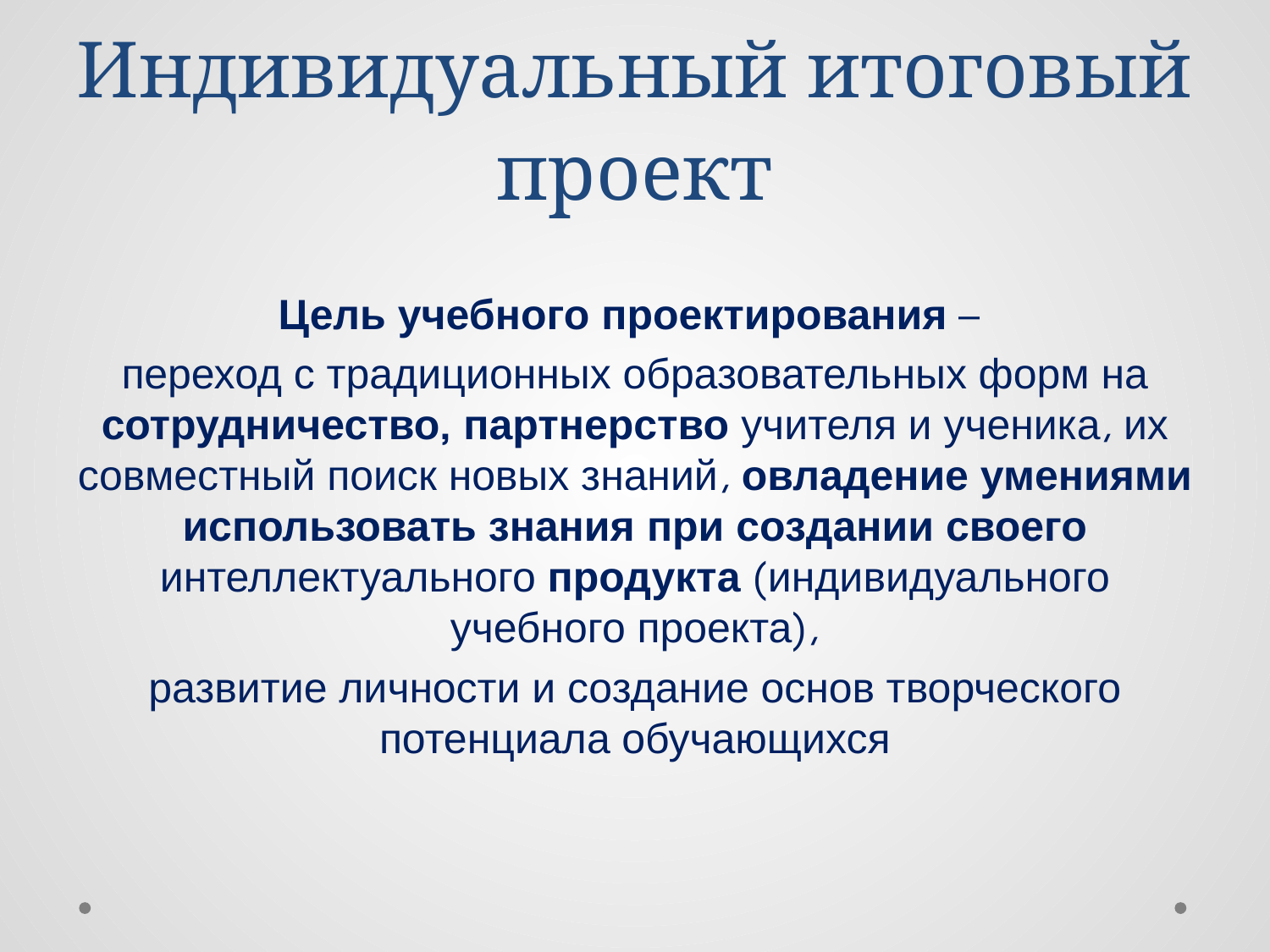

# Индивидуальный итоговый проект

Цель учебного проектирования –
переход с традиционных образовательных форм на сотрудничество, партнерство учителя и ученика, их совместный поиск новых знаний, овладение умениями использовать знания при создании своего интеллектуального продукта (индивидуального учебного проекта),
развитие личности и создание основ творческого потенциала обучающихся